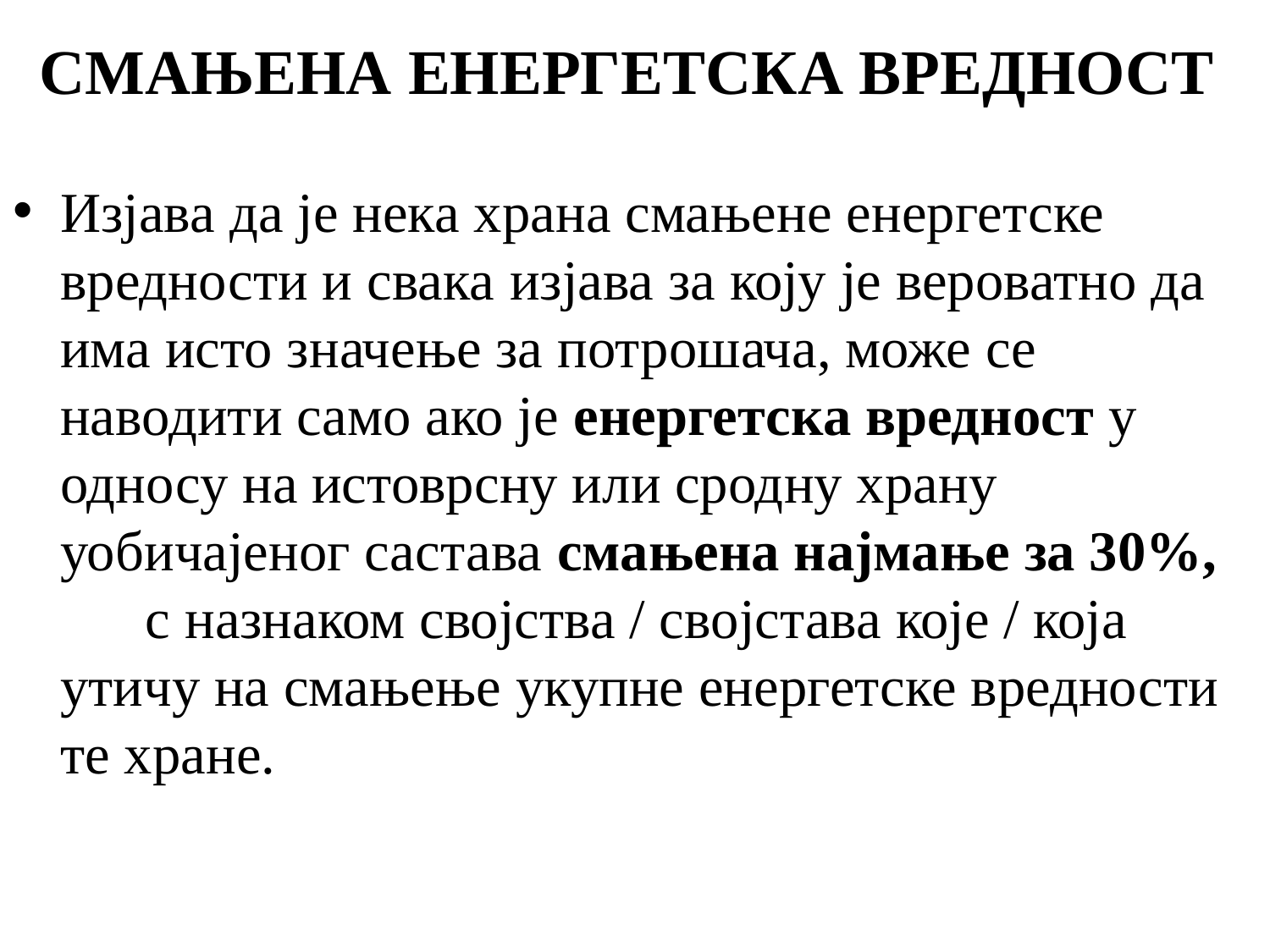

# СМАЊЕНА ЕНЕРГЕТСКА ВРЕДНОСТ
Изјава да је нека храна смањене енергетске вредности и свака изјава за коју је вероватно да има исто значење за потрошача, може се наводити само ако је енергетска вредност у односу на истоврсну или сродну храну уобичајеног састава смањена најмање за 30%,         с назнаком својства / својстава које / која утичу на смањење укупне енергетске вредности те хране.